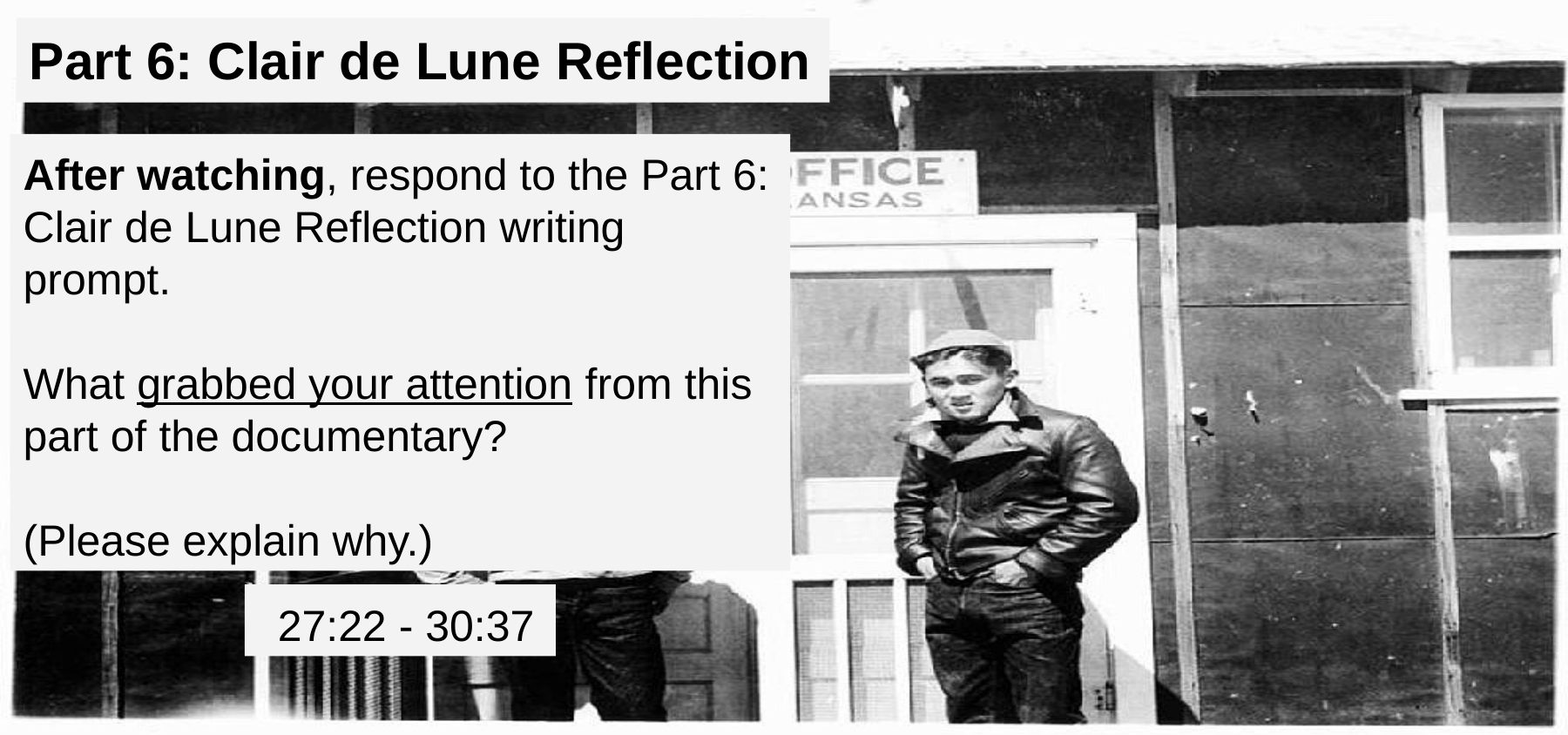

# Part 6: Clair de Lune Reflection
After watching, respond to the Part 6: Clair de Lune Reflection writing prompt.

What grabbed your attention from this part of the documentary?

(Please explain why.)

 27:22 - 30:37